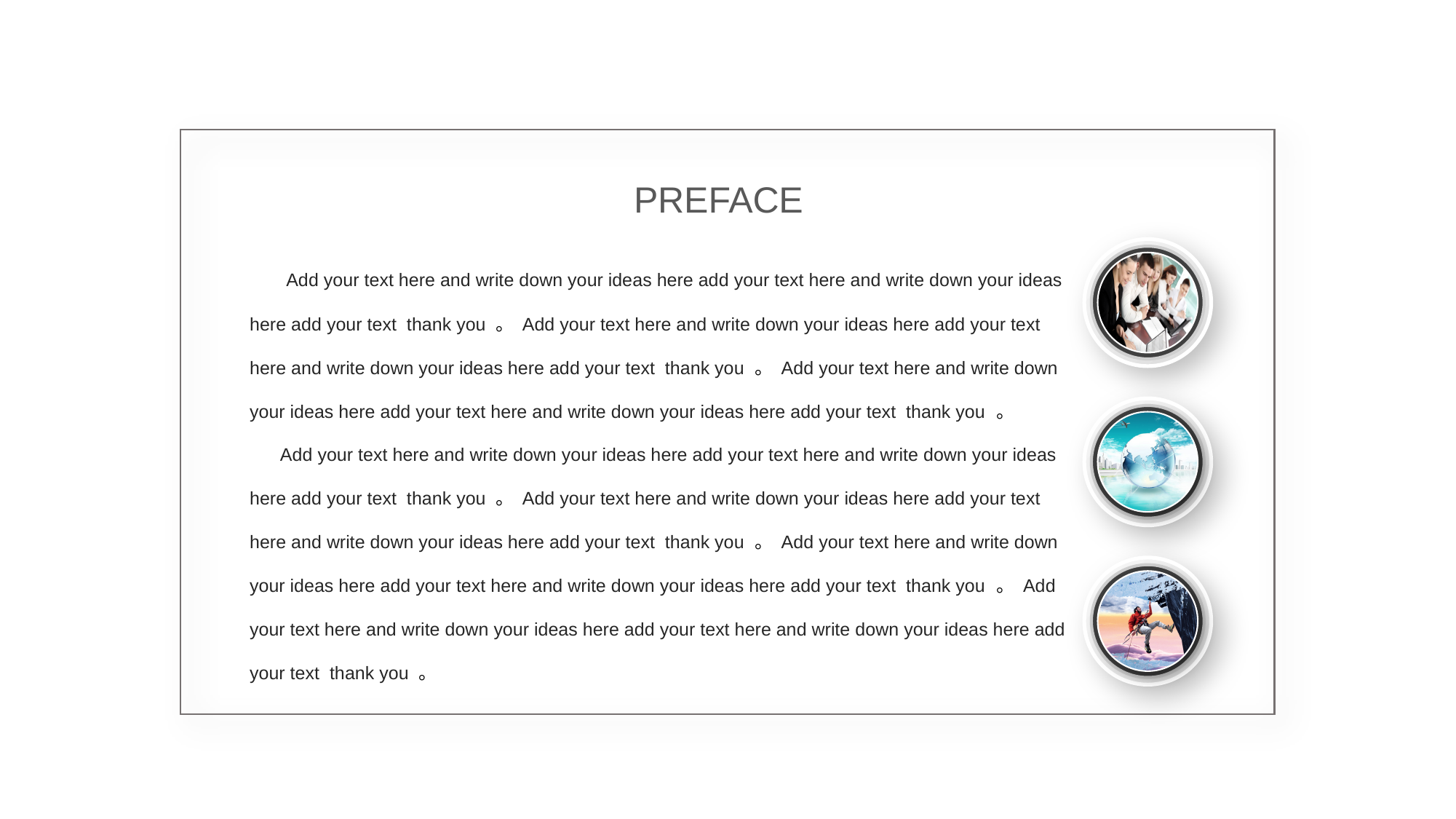

PREFACE
       Add your text here and write down your ideas here add your text here and write down your ideas here add your text  thank you 。 Add your text here and write down your ideas here add your text here and write down your ideas here add your text  thank you 。 Add your text here and write down your ideas here add your text here and write down your ideas here add your text  thank you 。
      Add your text here and write down your ideas here add your text here and write down your ideas here add your text  thank you 。 Add your text here and write down your ideas here add your text here and write down your ideas here add your text  thank you 。 Add your text here and write down your ideas here add your text here and write down your ideas here add your text  thank you 。 Add your text here and write down your ideas here add your text here and write down your ideas here add your text  thank you 。